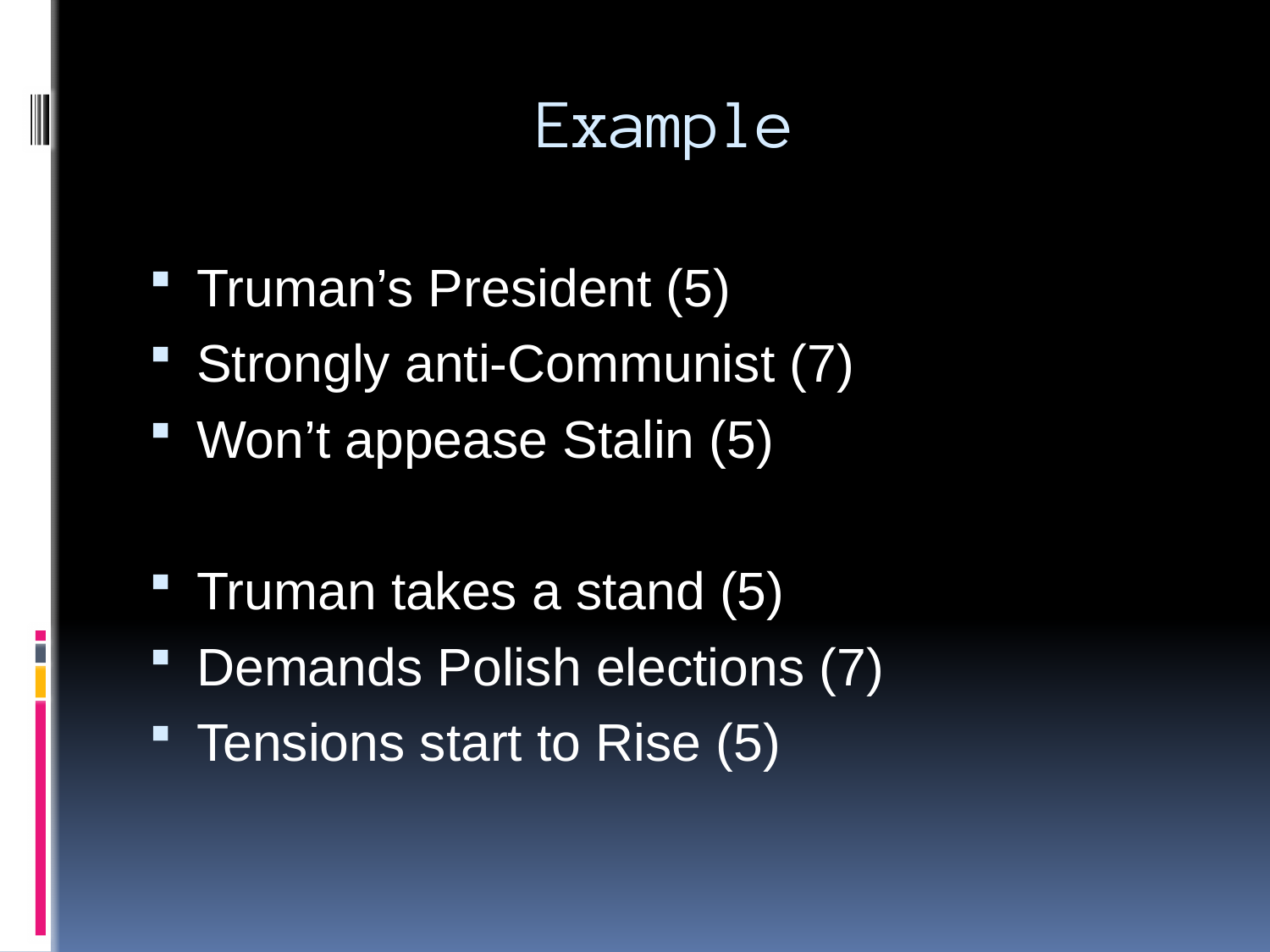

# Example
Truman’s President (5)
Strongly anti-Communist (7)
Won’t appease Stalin (5)

Truman takes a stand (5)
Demands Polish elections (7)
Tensions start to Rise (5)